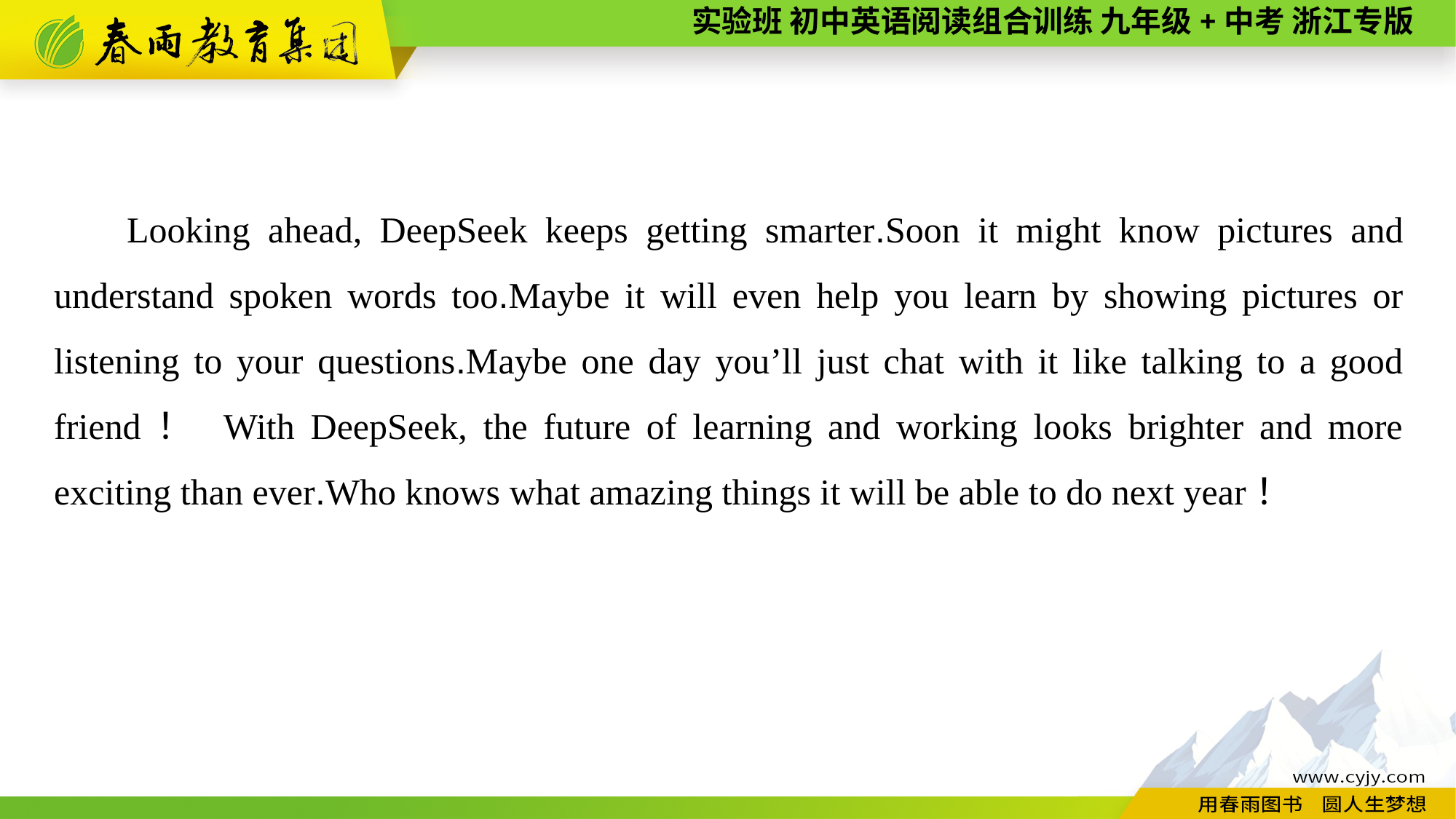

Looking ahead, DeepSeek keeps getting smarter.Soon it might know pictures and understand spoken words too.Maybe it will even help you learn by showing pictures or listening to your questions.Maybe one day you’ll just chat with it like talking to a good friend！ With DeepSeek, the future of learning and working looks brighter and more exciting than ever.Who knows what amazing things it will be able to do next year！